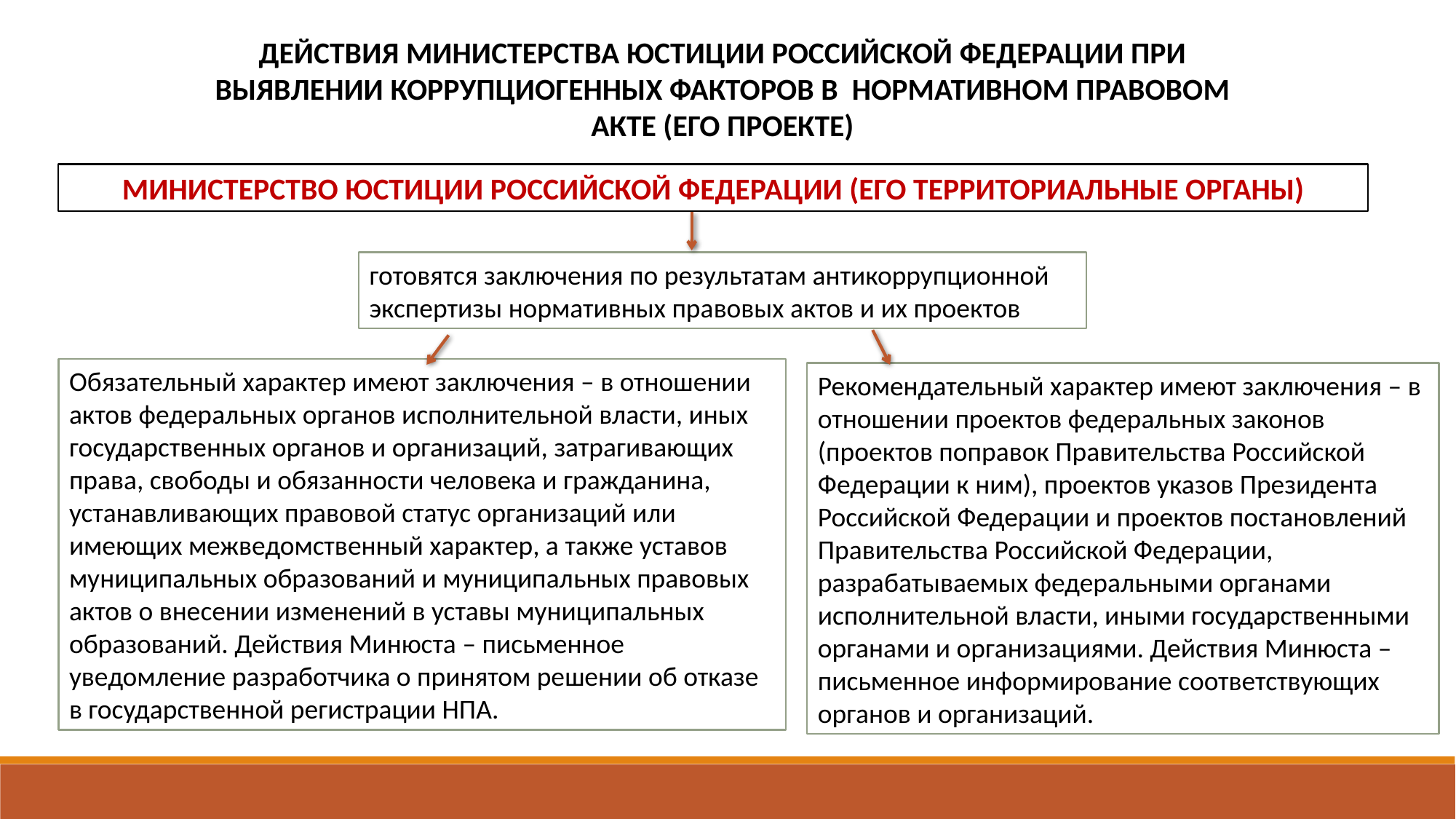

ДЕЙСТВИЯ МИНИСТЕРСТВА ЮСТИЦИИ РОССИЙСКОЙ ФЕДЕРАЦИИ ПРИ ВЫЯВЛЕНИИ КОРРУПЦИОГЕННЫХ ФАКТОРОВ В  НОРМАТИВНОМ ПРАВОВОМ АКТЕ (ЕГО ПРОЕКТЕ)
МИНИСТЕРСТВО ЮСТИЦИИ РОССИЙСКОЙ ФЕДЕРАЦИИ (ЕГО ТЕРРИТОРИАЛЬНЫЕ ОРГАНЫ)
готовятся заключения по результатам антикоррупционной экспертизы нормативных правовых актов и их проектов
Обязательный характер имеют заключения – в отношении   актов федеральных органов исполнительной власти, иных государственных органов и организаций, затрагивающих права, свободы и обязанности человека и гражданина, устанавливающих правовой статус организаций или имеющих межведомственный характер, а также уставов муниципальных образований и муниципальных правовых актов о внесении изменений в уставы муниципальных образований. Действия Минюста – письменное уведомление разработчика о принятом решении об отказе в государственной регистрации НПА.
Рекомендательный характер имеют заключения – в отношении проектов федеральных законов (проектов поправок Правительства Российской Федерации к ним), проектов указов Президента Российской Федерации и проектов постановлений Правительства Российской Федерации, разрабатываемых федеральными органами исполнительной власти, иными государственными органами и организациями. Действия Минюста – письменное информирование соответствующих органов и организаций.